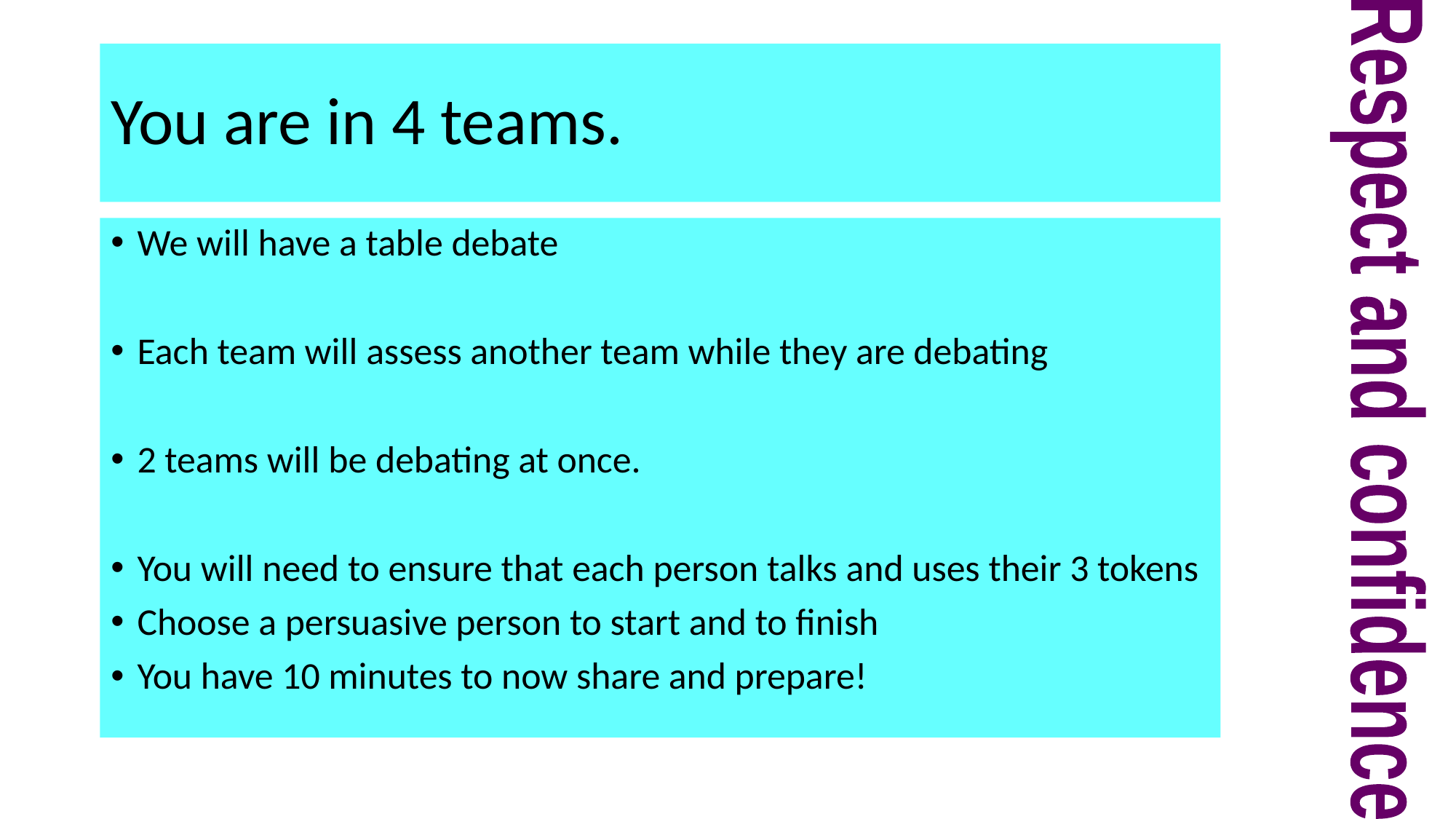

# You are in 4 teams.
We will have a table debate

Each team will assess another team while they are debating

2 teams will be debating at once.

You will need to ensure that each person talks and uses their 3 tokens
Choose a persuasive person to start and to finish
You have 10 minutes to now share and prepare!

Respect and confidence